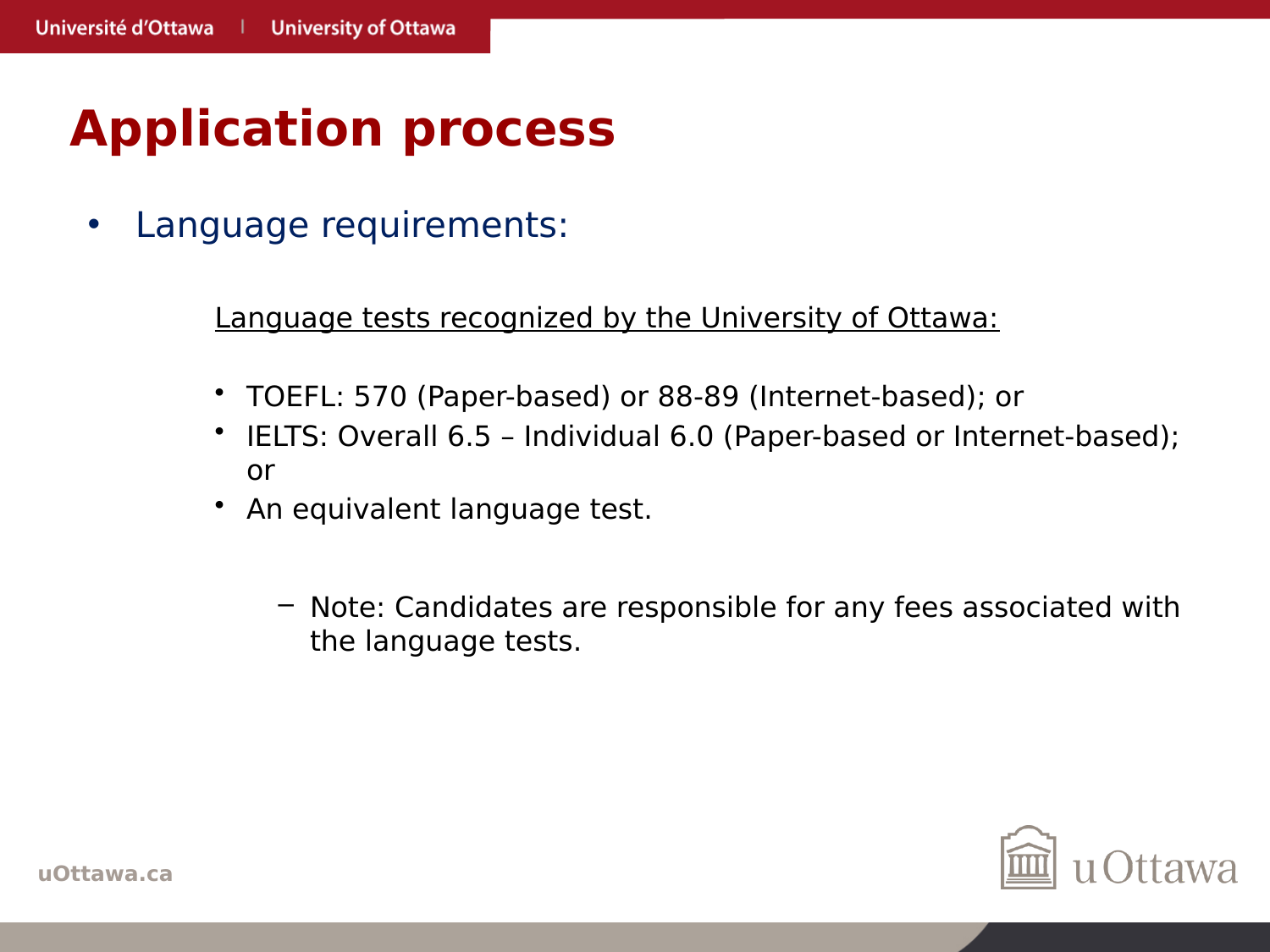

# Application process
Language requirements:

Language tests recognized by the University of Ottawa:

TOEFL: 570 (Paper-based) or 88-89 (Internet-based); or
IELTS: Overall 6.5 – Individual 6.0 (Paper-based or Internet-based); or
An equivalent language test.

Note: Candidates are responsible for any fees associated with the language tests.